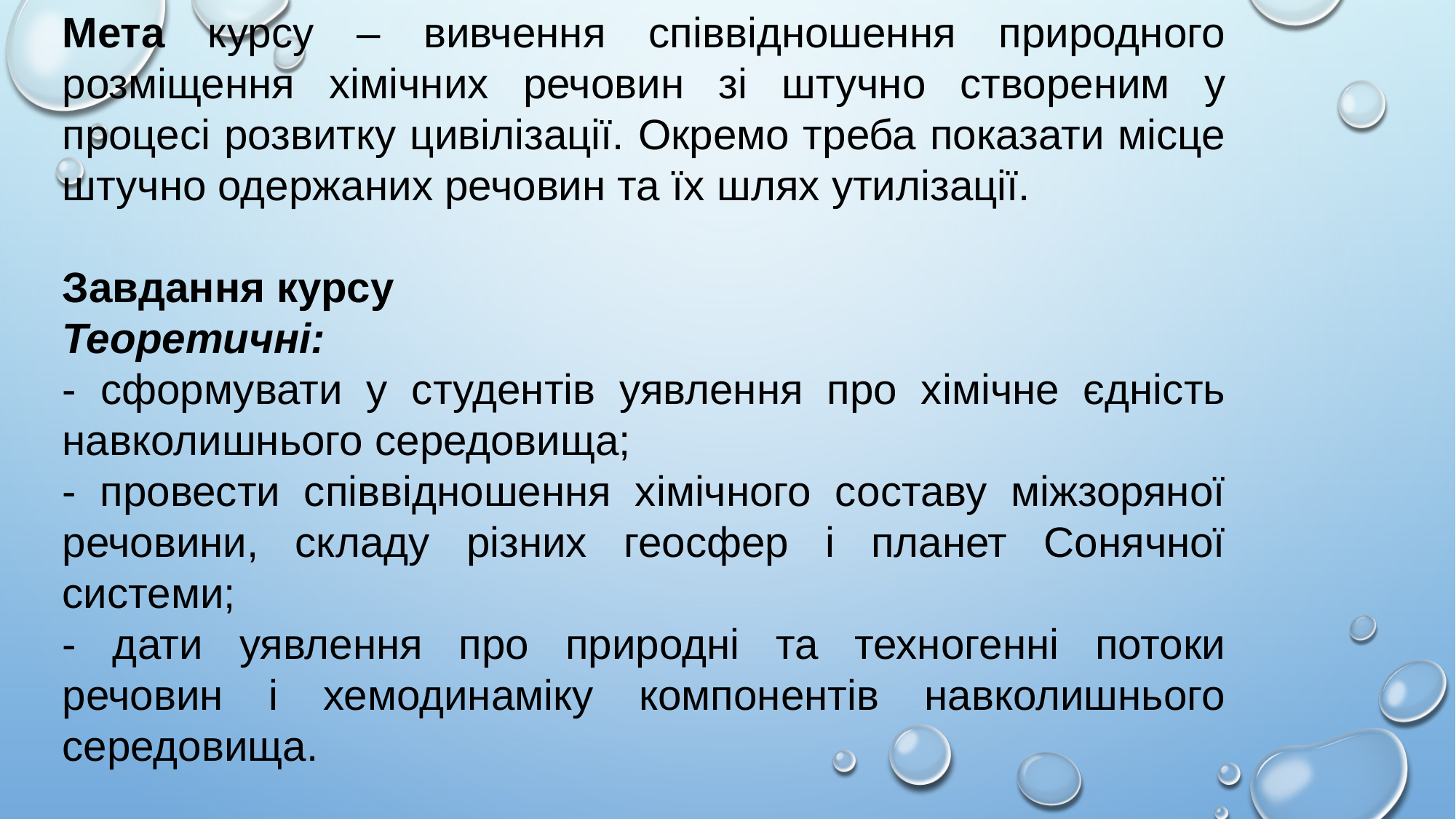

Мета курсу – вивчення співвідношення природного розміщення хімічних речовин зі штучно створеним у процесі розвитку цивілізації. Окремо треба показати місце штучно одержаних речовин та їх шлях утилізації.

Завдання курсу
Теоретичні:
- сформувати у студентів уявлення про хімічне єдність навколишнього середовища;
- провести співвідношення хімічного составу міжзоряної речовини, складу різних геосфер і планет Сонячної системи;
- дати уявлення про природні та техногенні потоки речовин і хемодинаміку компонентів навколишнього середовища.